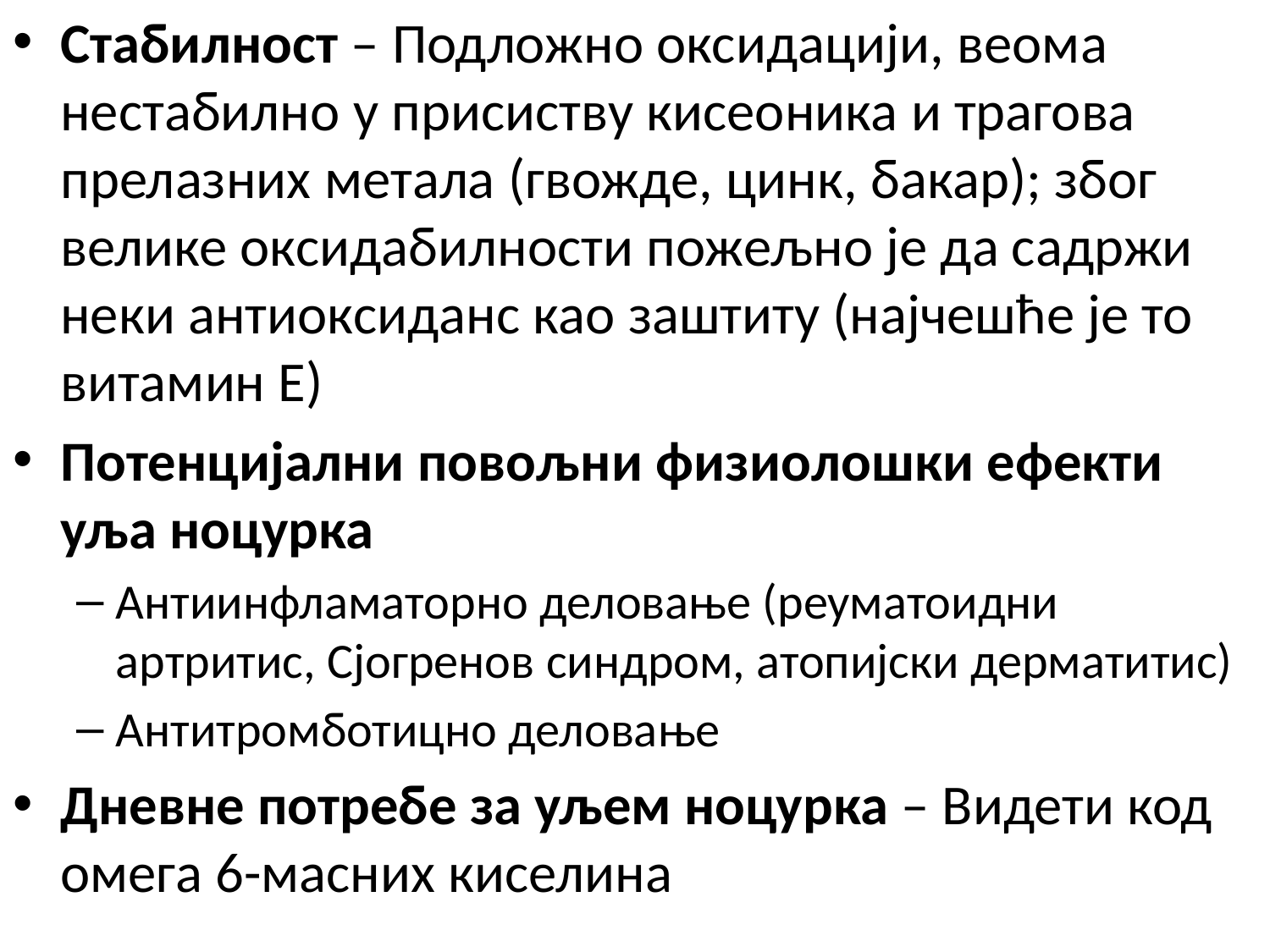

Стабилност – Подложно оксидацији, веома нестабилно у присиству кисеоника и трагова прелазних метала (гвожде, цинк, бакар); због велике оксидабилности пожељно је да садржи неки антиоксиданс као заштиту (најчешће је то витамин Е)
Потенцијални повољни физиолошки ефекти уља ноцурка
Антиинфламаторно деловање (реуматоидни артритис, Сјогренов синдром, атопијски дерматитис)
Антитромботицно деловање
Дневне потребе за уљем ноцурка – Видети код омега 6-масних киселина